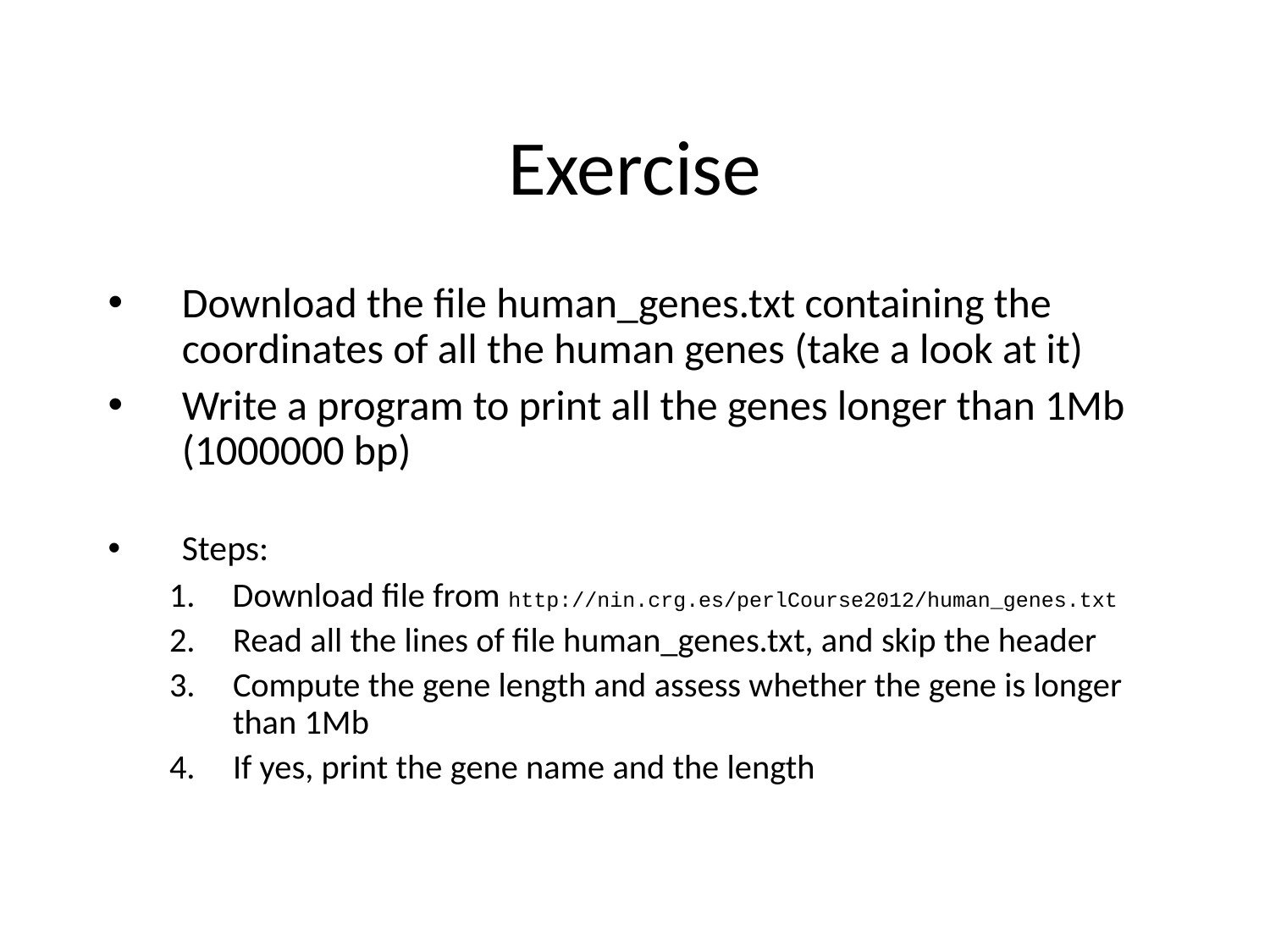

# Exercise
Download the file human_genes.txt containing the coordinates of all the human genes (take a look at it)
Write a program to print all the genes longer than 1Mb (1000000 bp)

Steps:
Download file from http://nin.crg.es/perlCourse2012/human_genes.txt
2.	Read all the lines of file human_genes.txt, and skip the header
3.	Compute the gene length and assess whether the gene is longer than 1Mb
4.	If yes, print the gene name and the length